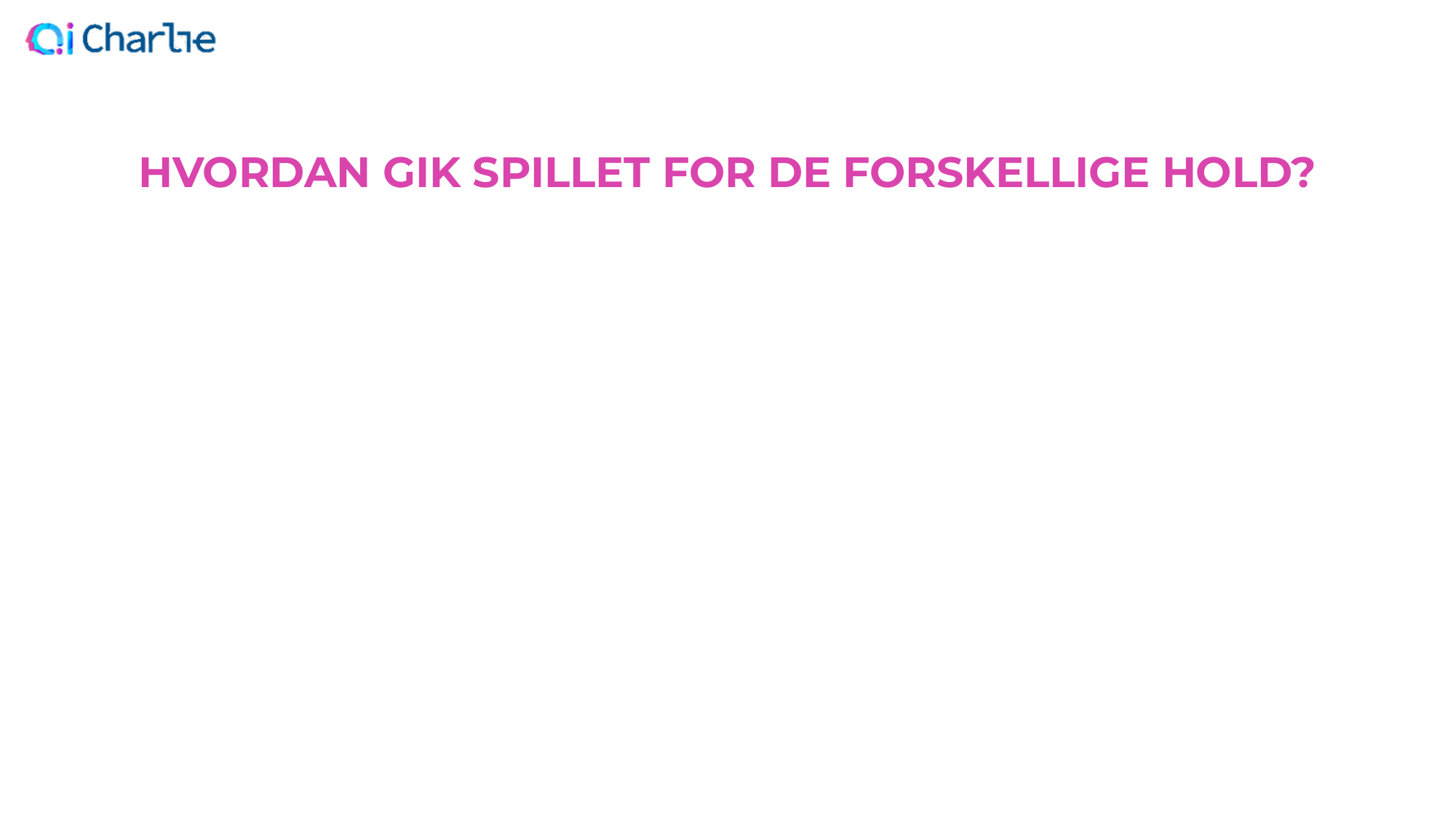

HVORDAN GIK SPILLET FOR DE FORSKELLIGE HOLD?